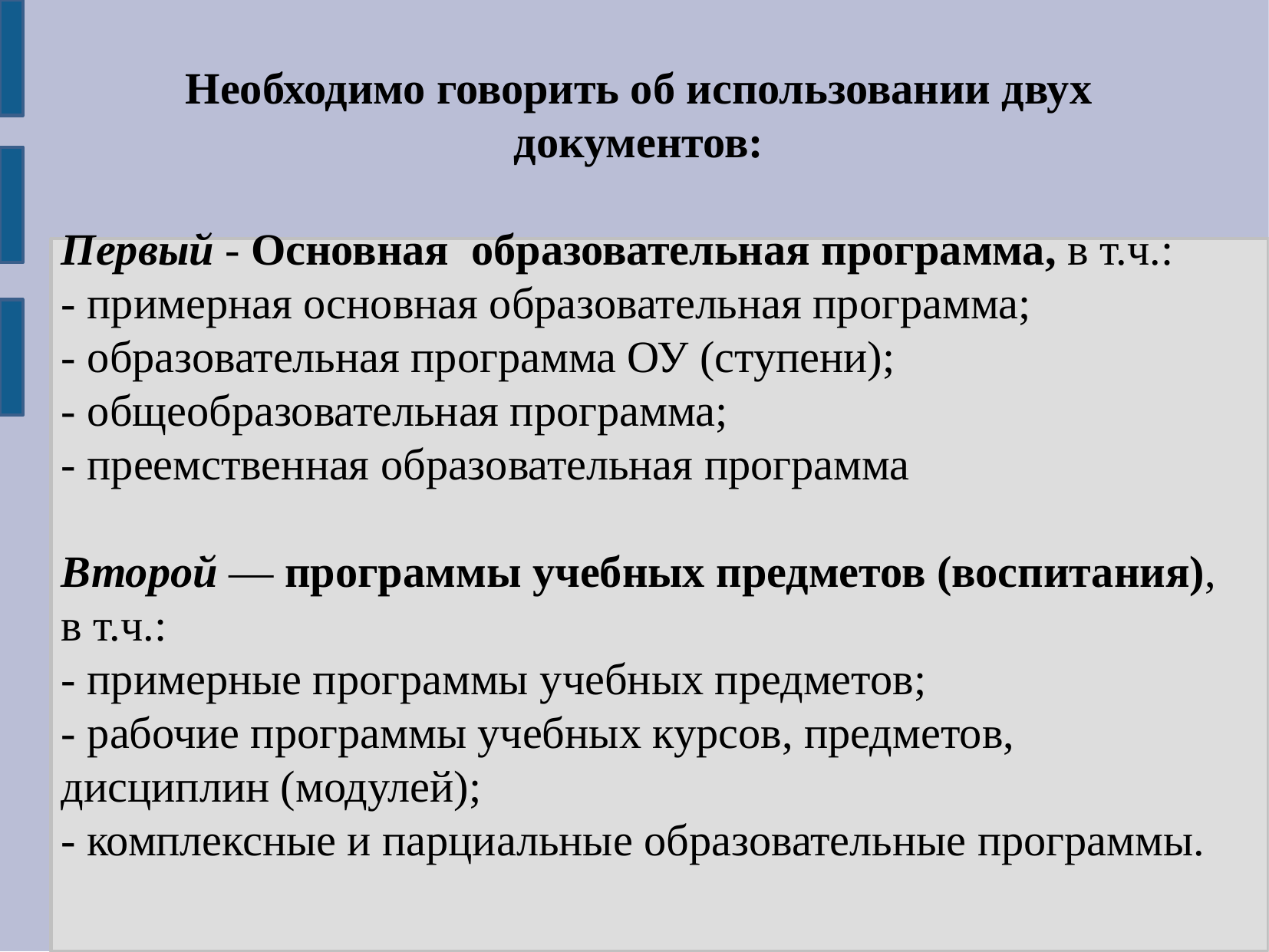

Необходимо говорить об использовании двух документов:

Первый - Основная  образовательная программа, в т.ч.:
- примерная основная образовательная программа;
- образовательная программа ОУ (ступени);
- общеобразовательная программа;
- преемственная образовательная программа

Второй — программы учебных предметов (воспитания), в т.ч.:
- примерные программы учебных предметов;
- рабочие программы учебных курсов, предметов, дисциплин (модулей);
- комплексные и парциальные образовательные программы.